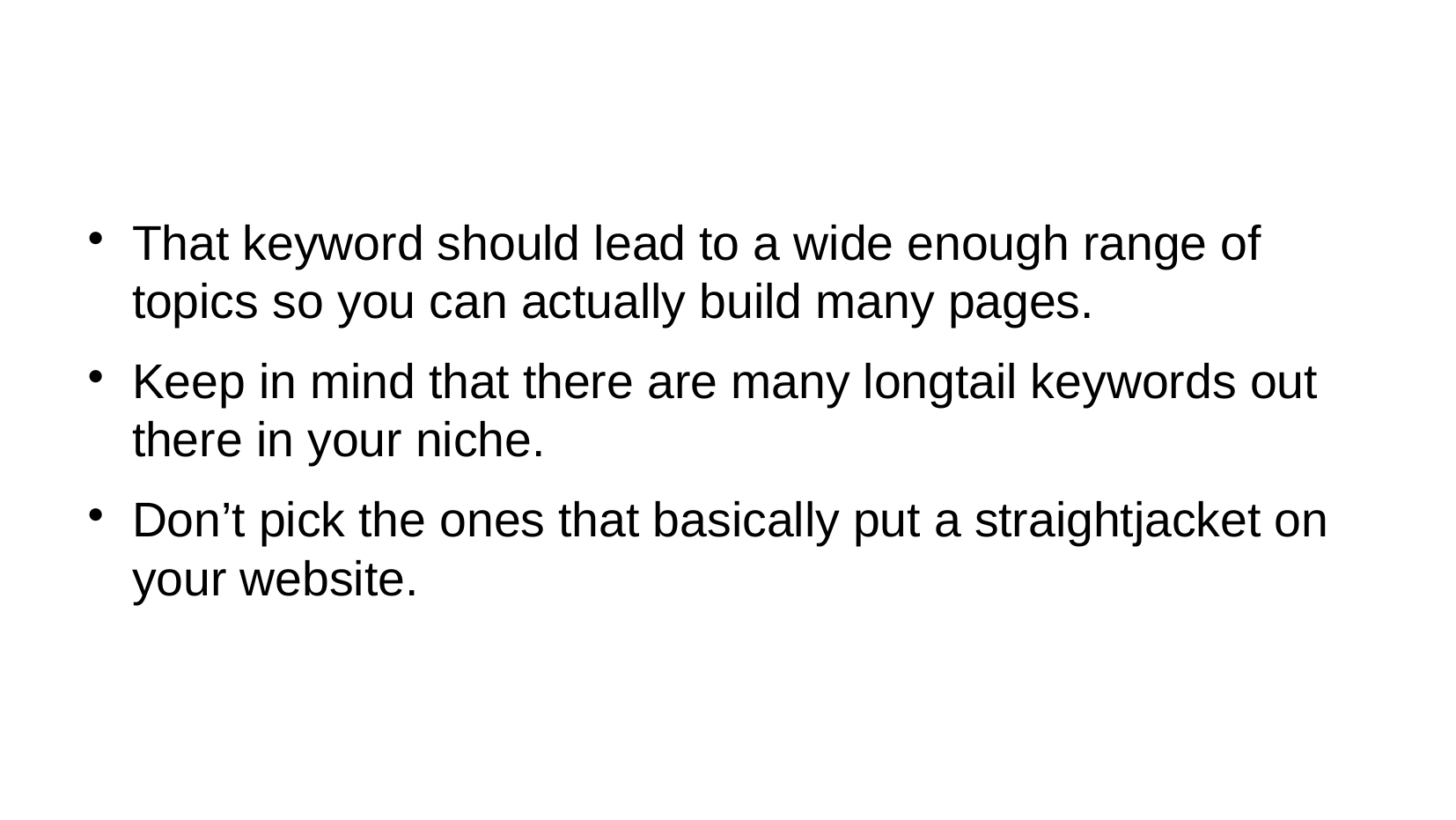

That keyword should lead to a wide enough range of topics so you can actually build many pages.
Keep in mind that there are many longtail keywords out there in your niche.
Don’t pick the ones that basically put a straightjacket on your website.